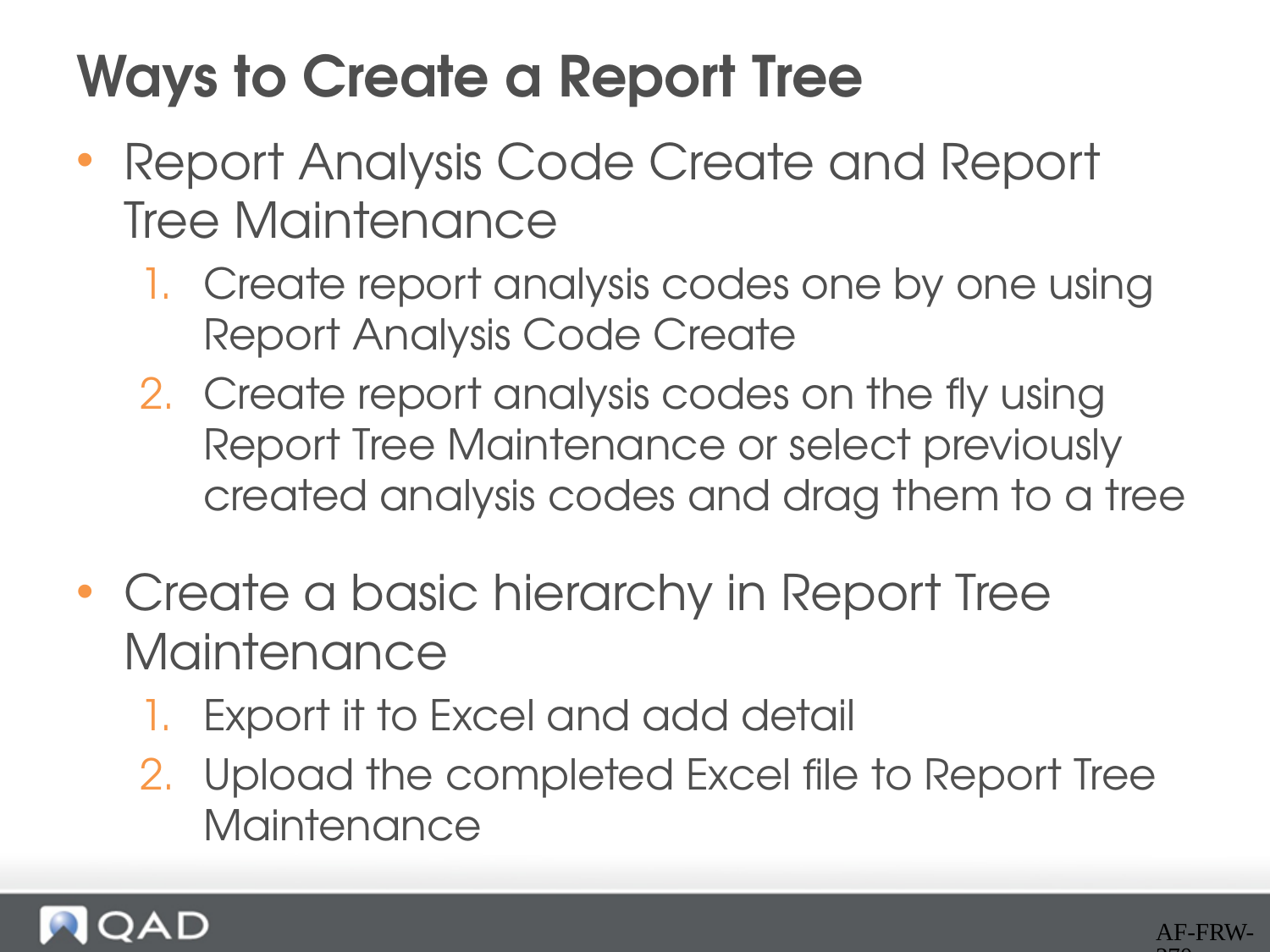

# Ways to Create a Report Tree
Report Analysis Code Create and Report Tree Maintenance
Create report analysis codes one by one using Report Analysis Code Create
Create report analysis codes on the fly using Report Tree Maintenance or select previously created analysis codes and drag them to a tree
Create a basic hierarchy in Report Tree Maintenance
Export it to Excel and add detail
Upload the completed Excel file to Report Tree Maintenance

AF-FRW-270